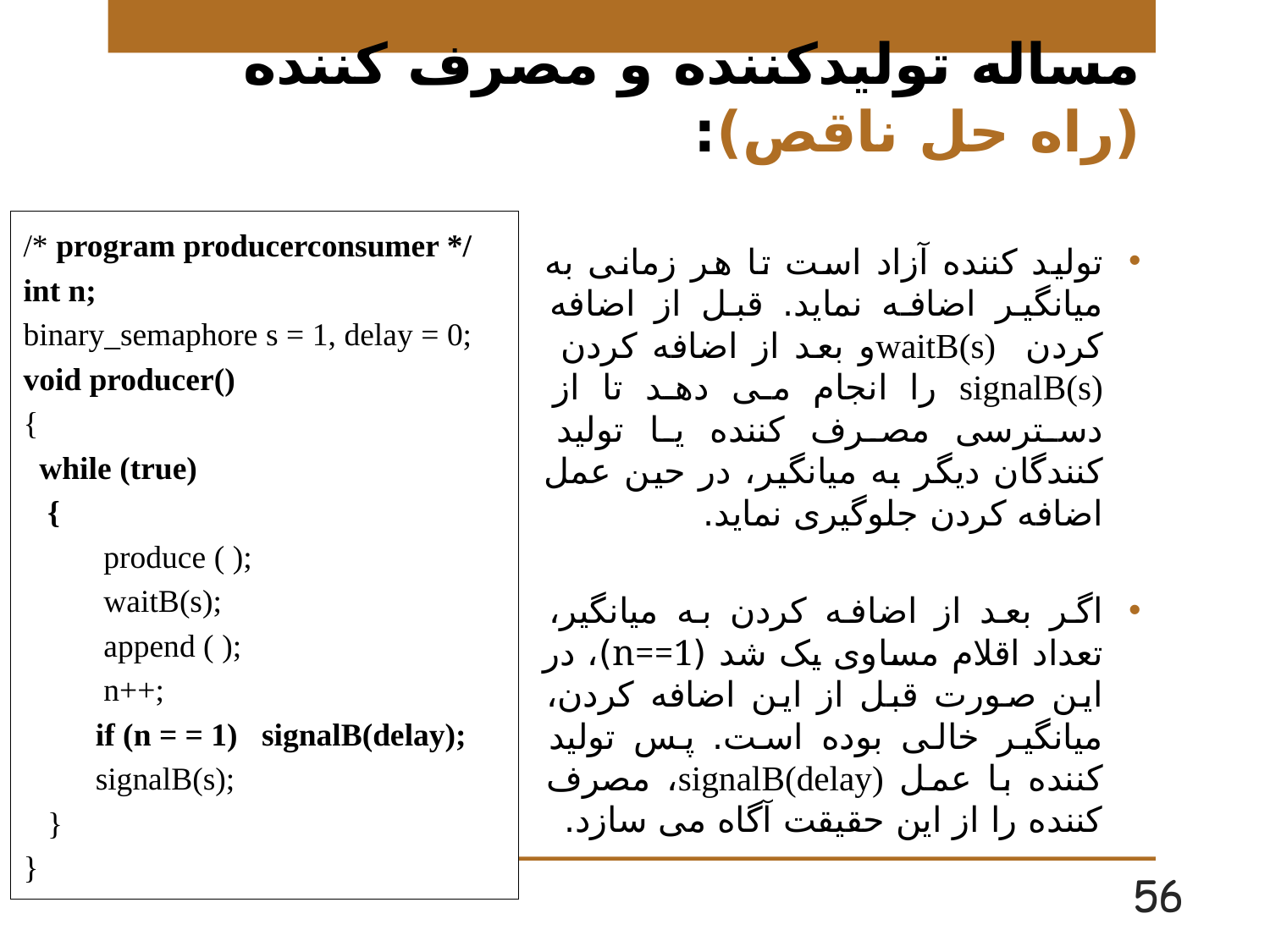

# مساله توليدکننده و مصرف کننده (راه حل ناقص):
/* program producerconsumer */
int n;
binary_semaphore s = 1, delay = 0;
void producer()
{
  while (true)
   {
          produce ( );
          waitB(s);
          append ( );
          n++;
         if (n = = 1)   signalB(delay);
         signalB(s);
   }
}
تولید کننده آزاد است تا هر زمانی به میانگیر اضافه نماید. قبل از اضافه کردن  waitB(s)و بعد از اضافه کردن  signalB(s) را انجام می دهد تا از دسترسی مصرف کننده یا تولید کنندگان دیگر به میانگیر، در حین عمل اضافه کردن جلوگیری نماید.

اگر بعد از اضافه کردن به میانگیر، تعداد اقلام مساوی یک شد (n==1)، در این صورت قبل از این اضافه کردن، میانگیر خالی بوده است. پس تولید کننده با عمل signalB(delay)، مصرف کننده را از این حقیقت آگاه می سازد.
56